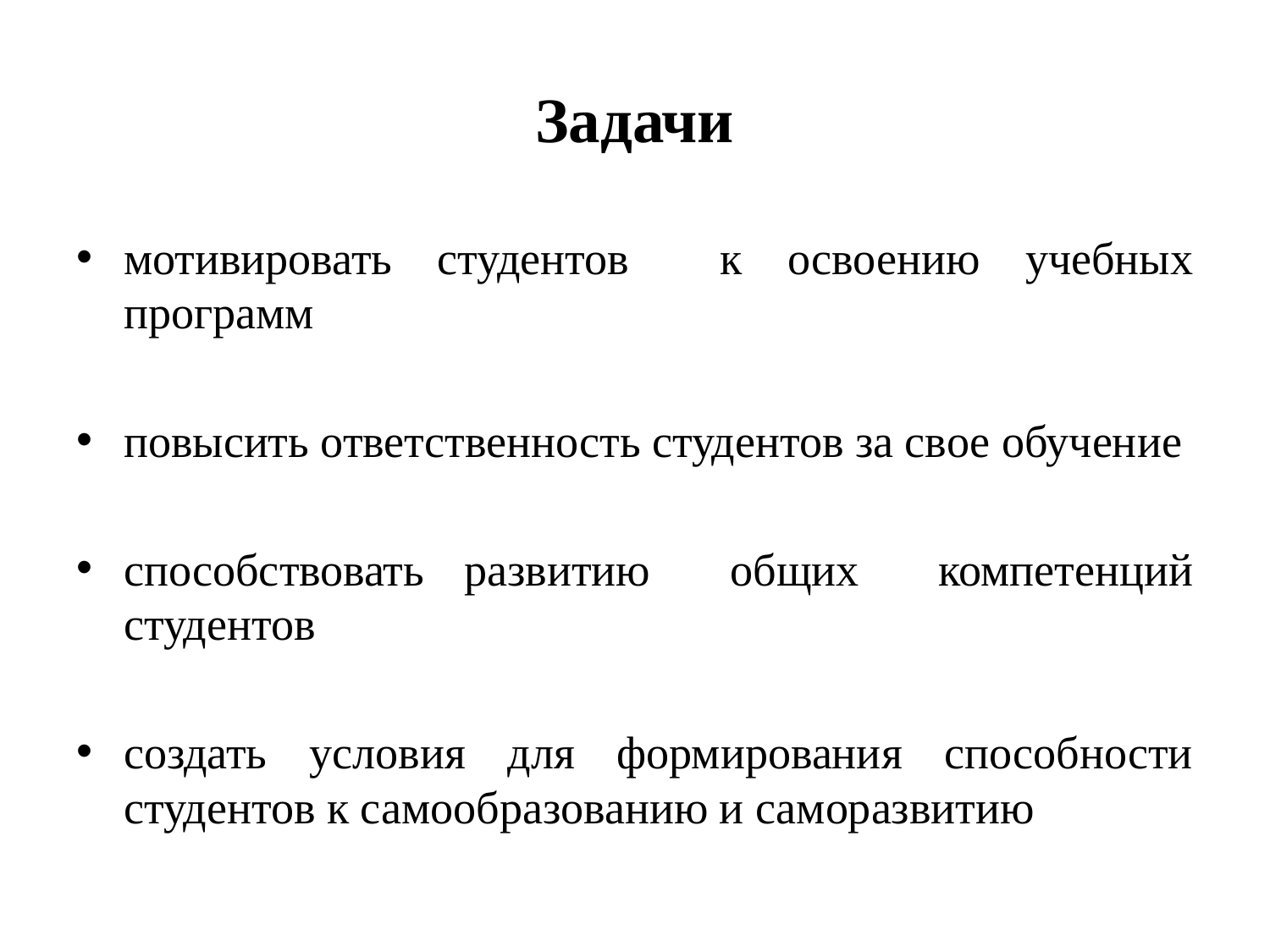

# Задачи
мотивировать студентов  к освоению учебных программ

повысить ответственность студентов за свое обучение

способствовать развитию  общих  компетенций студентов

создать условия для формирования способности студентов к самообразованию и саморазвитию